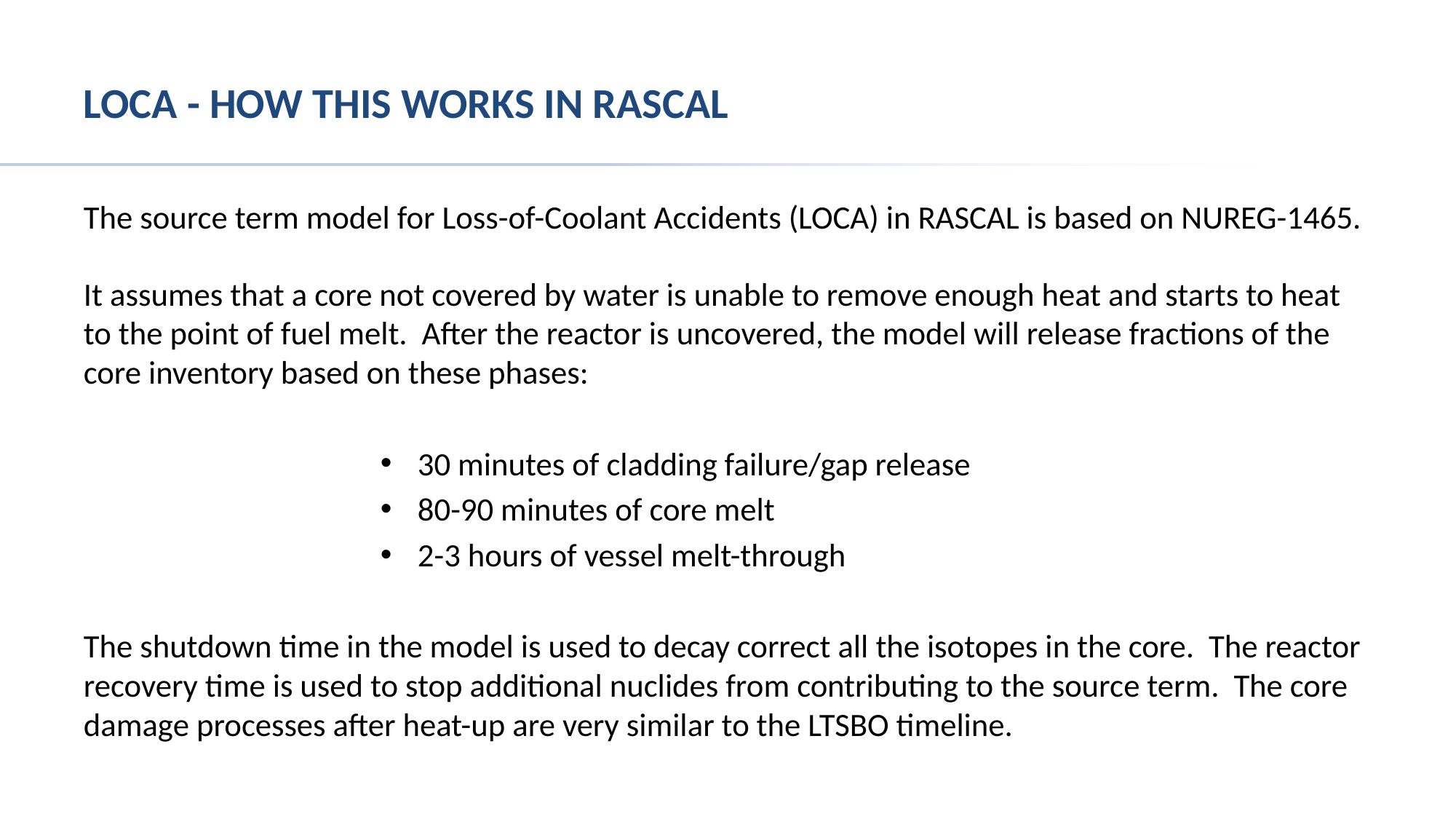

# LOCA - How This Works in RASCAL
The source term model for Loss-of-Coolant Accidents (LOCA) in RASCAL is based on NUREG-1465.

It assumes that a core not covered by water is unable to remove enough heat and starts to heat to the point of fuel melt.  After the reactor is uncovered, the model will release fractions of the core inventory based on these phases:

30 minutes of cladding failure/gap release
80-90 minutes of core melt
2-3 hours of vessel melt-through

The shutdown time in the model is used to decay correct all the isotopes in the core.  The reactor recovery time is used to stop additional nuclides from contributing to the source term.  The core damage processes after heat-up are very similar to the LTSBO timeline.